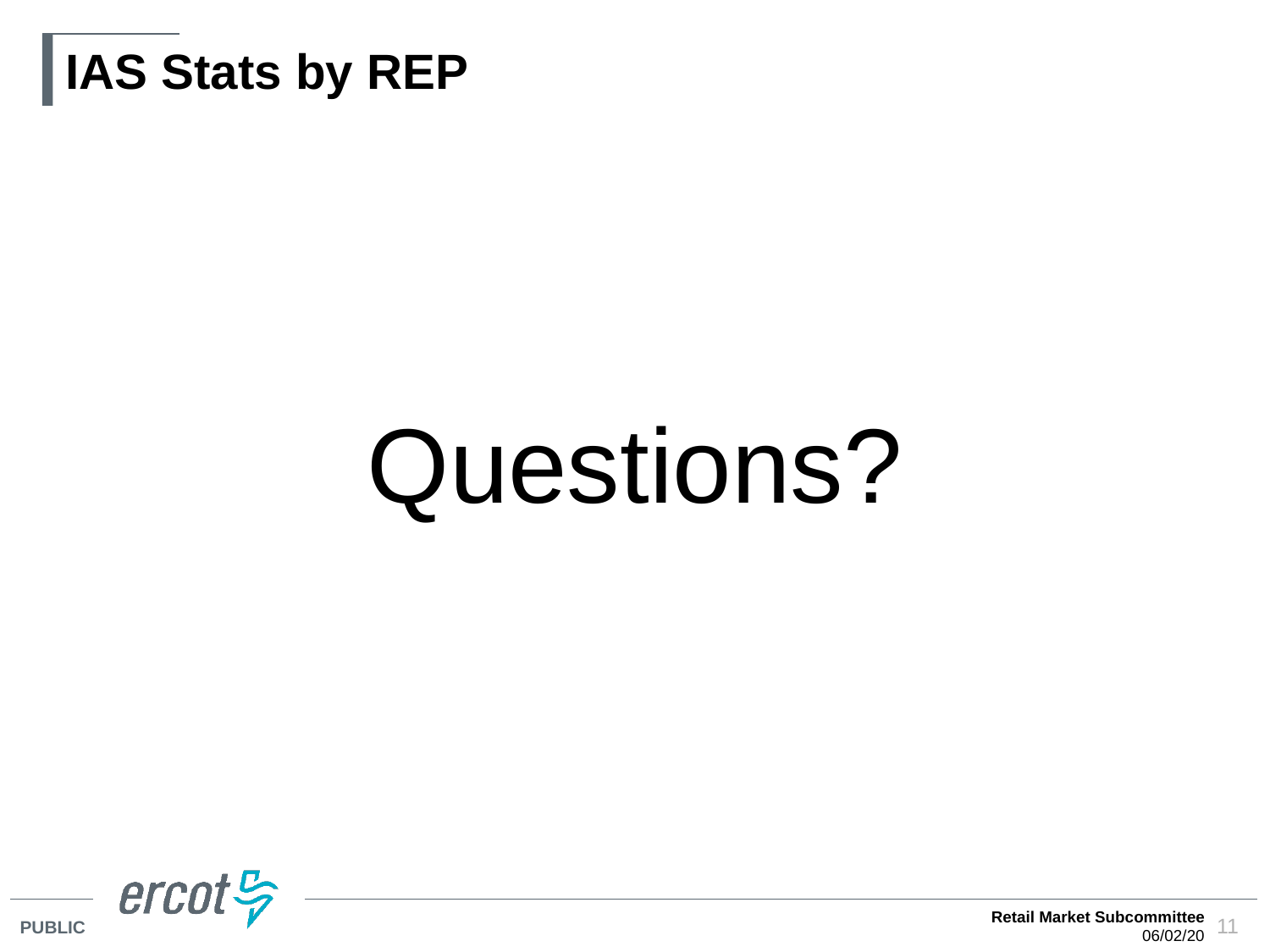

# IAS Stats by REP

Questions?

Retail Market Subcommittee
06/02/20
11